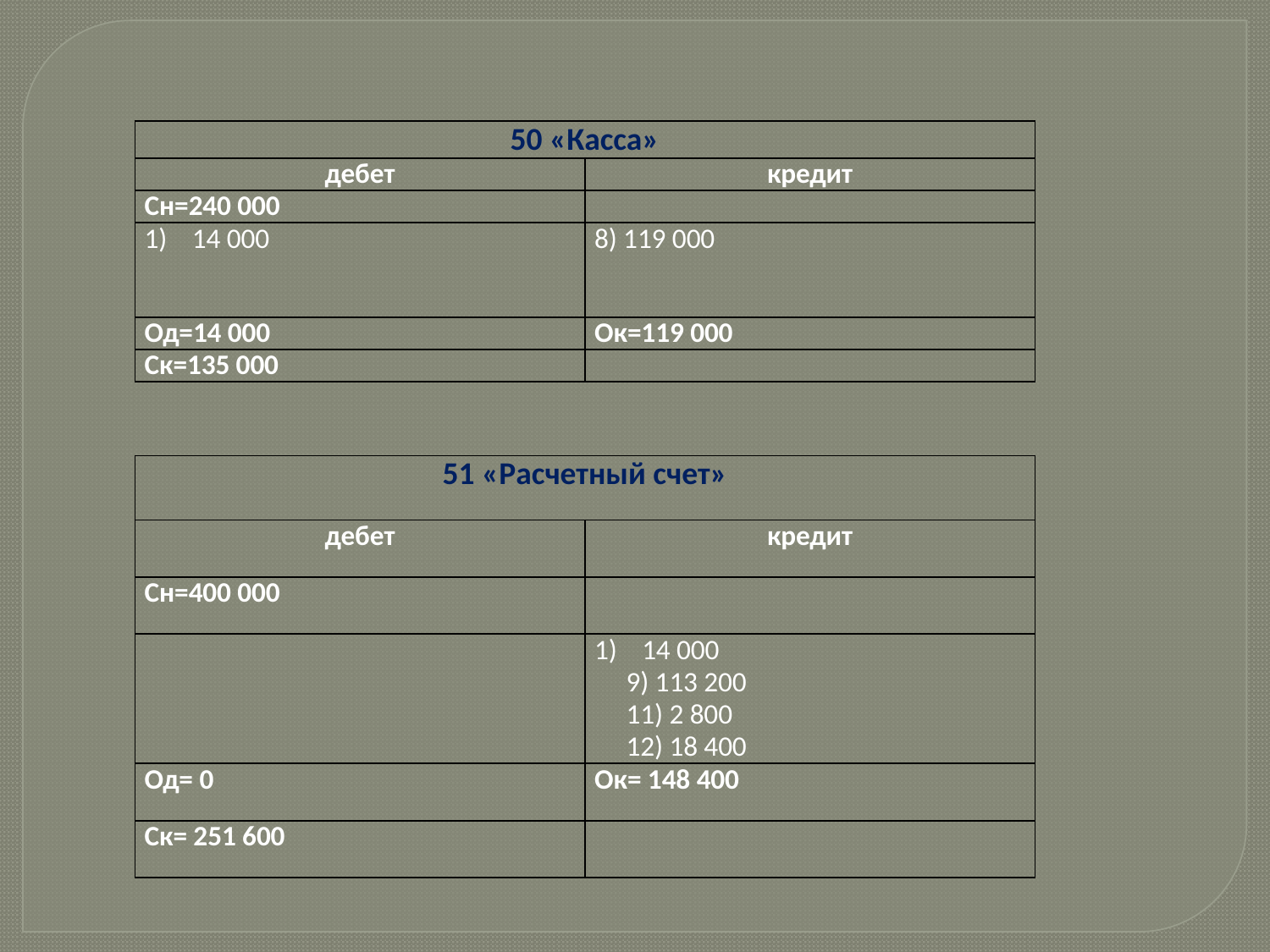

| 50 «Касса» |  |
| --- | --- |
| дебет | кредит |
| Сн=240 000 |  |
| 14 000 | 8) 119 000 |
| Од=14 000 | Ок=119 000 |
| Ск=135 000 |  |

| 51 «Расчетный счет» |  |
| --- | --- |
| дебет | кредит |
| Сн=400 000 |  |
|  | 14 000 9) 113 200 11) 2 800 12) 18 400 |
| Од= 0 | Ок= 148 400 |
| Ск= 251 600 |  |